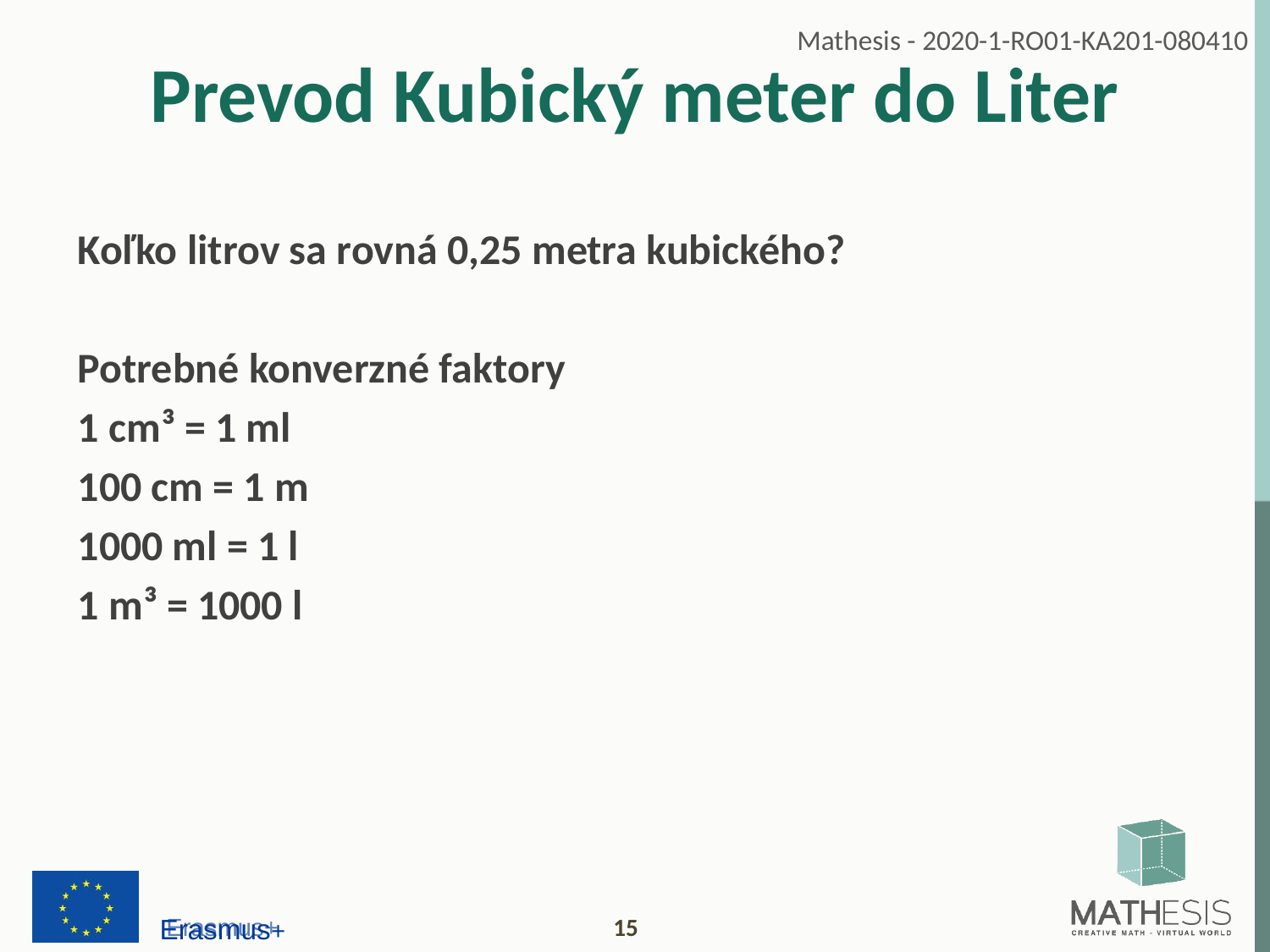

# Prevod Kubický meter do Liter
Koľko litrov sa rovná 0,25 metra kubického?

Potrebné konverzné faktory
1 cm³ = 1 ml
100 cm = 1 m
1000 ml = 1 l
1 m³ = 1000 l